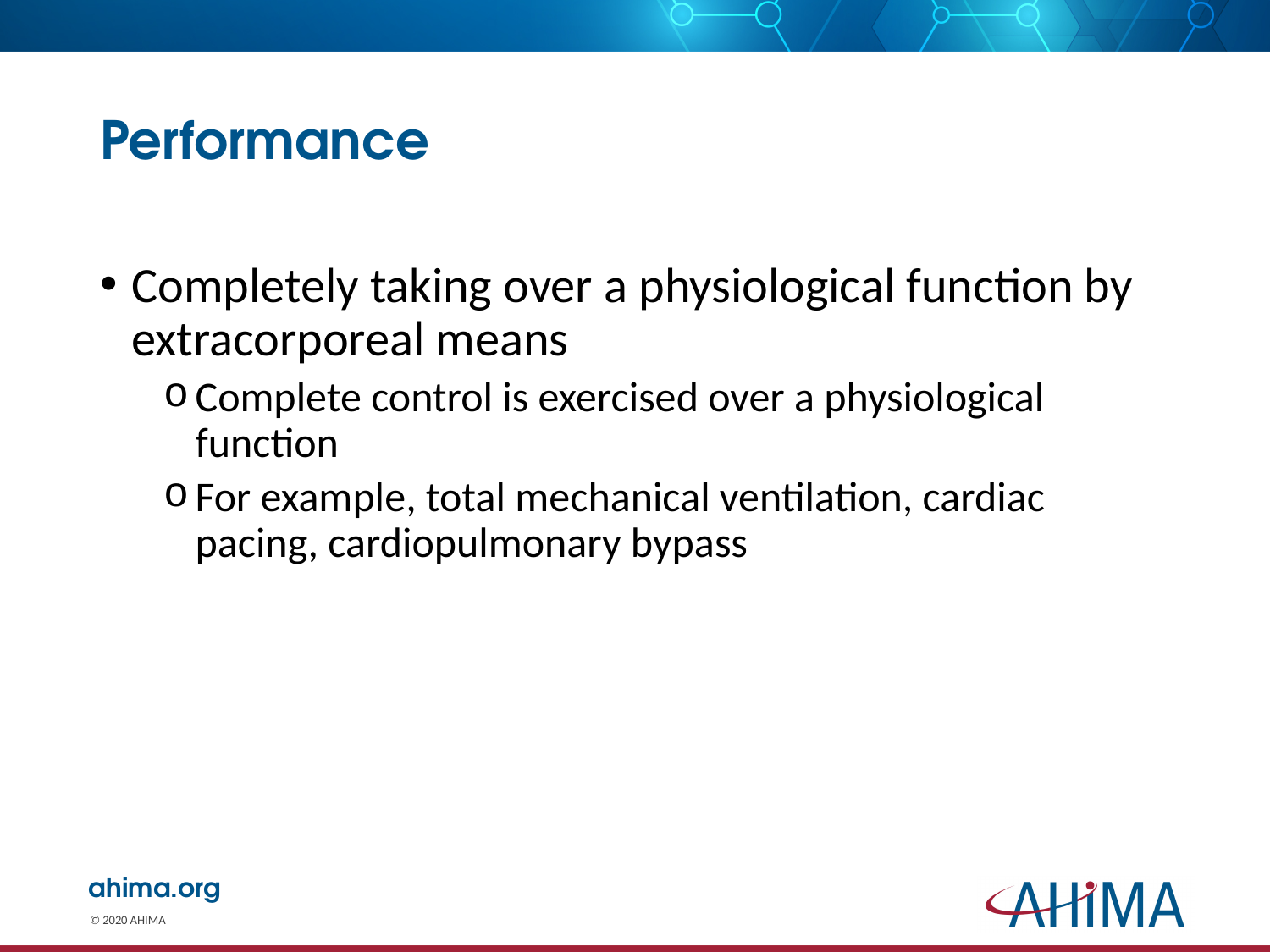

# Performance
Completely taking over a physiological function by extracorporeal means
Complete control is exercised over a physiological function
For example, total mechanical ventilation, cardiac pacing, cardiopulmonary bypass